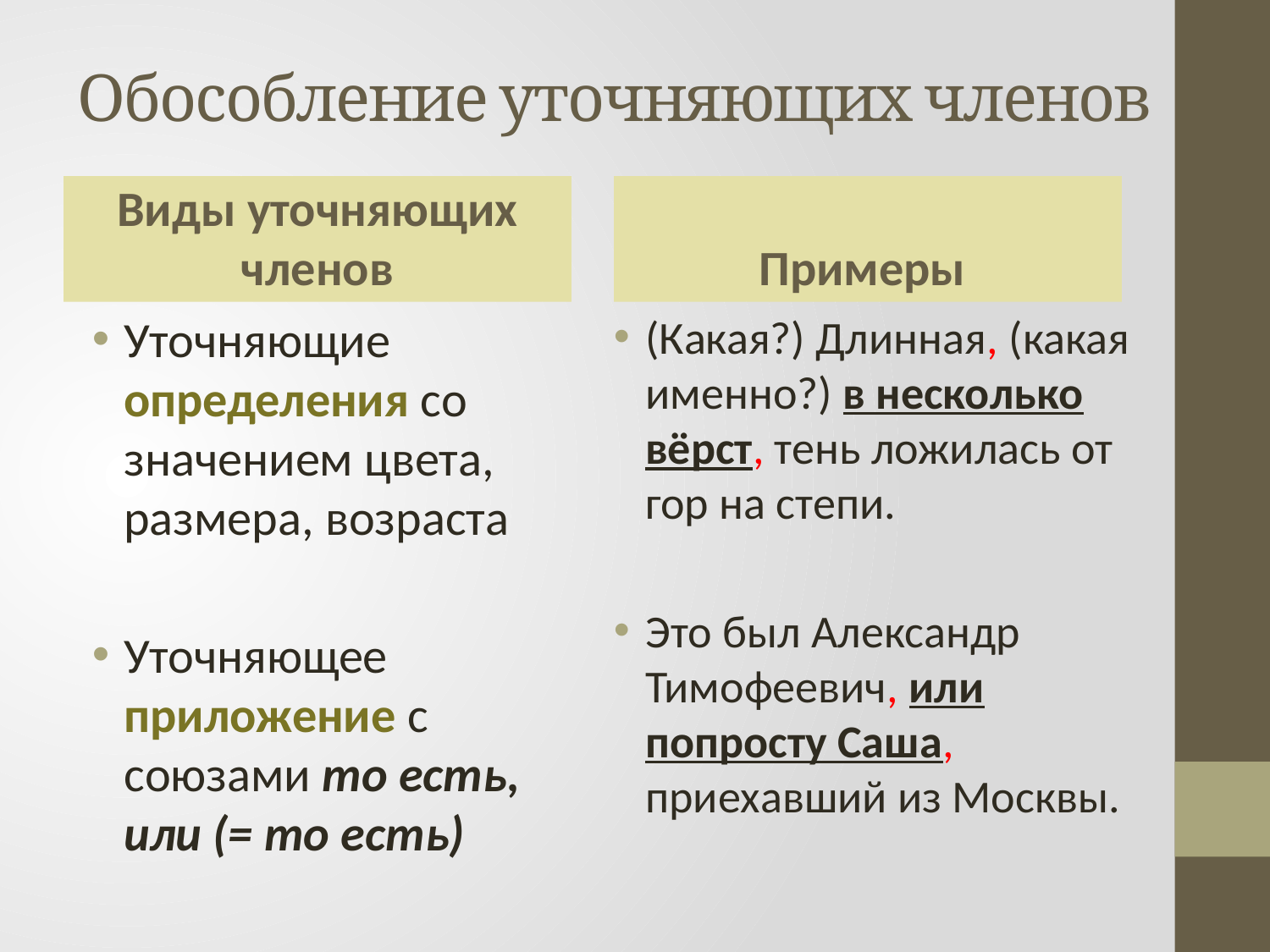

# Обособление уточняющих членов
Виды уточняющих членов
Примеры
(Какая?) Длинная, (какая именно?) в несколько вёрст, тень ложилась от гор на степи.

Это был Александр Тимофеевич, или попросту Саша, приехавший из Москвы.

Уточняющие определения со значением цвета, размера, возраста

Уточняющее приложение с союзами то есть, или (= то есть)